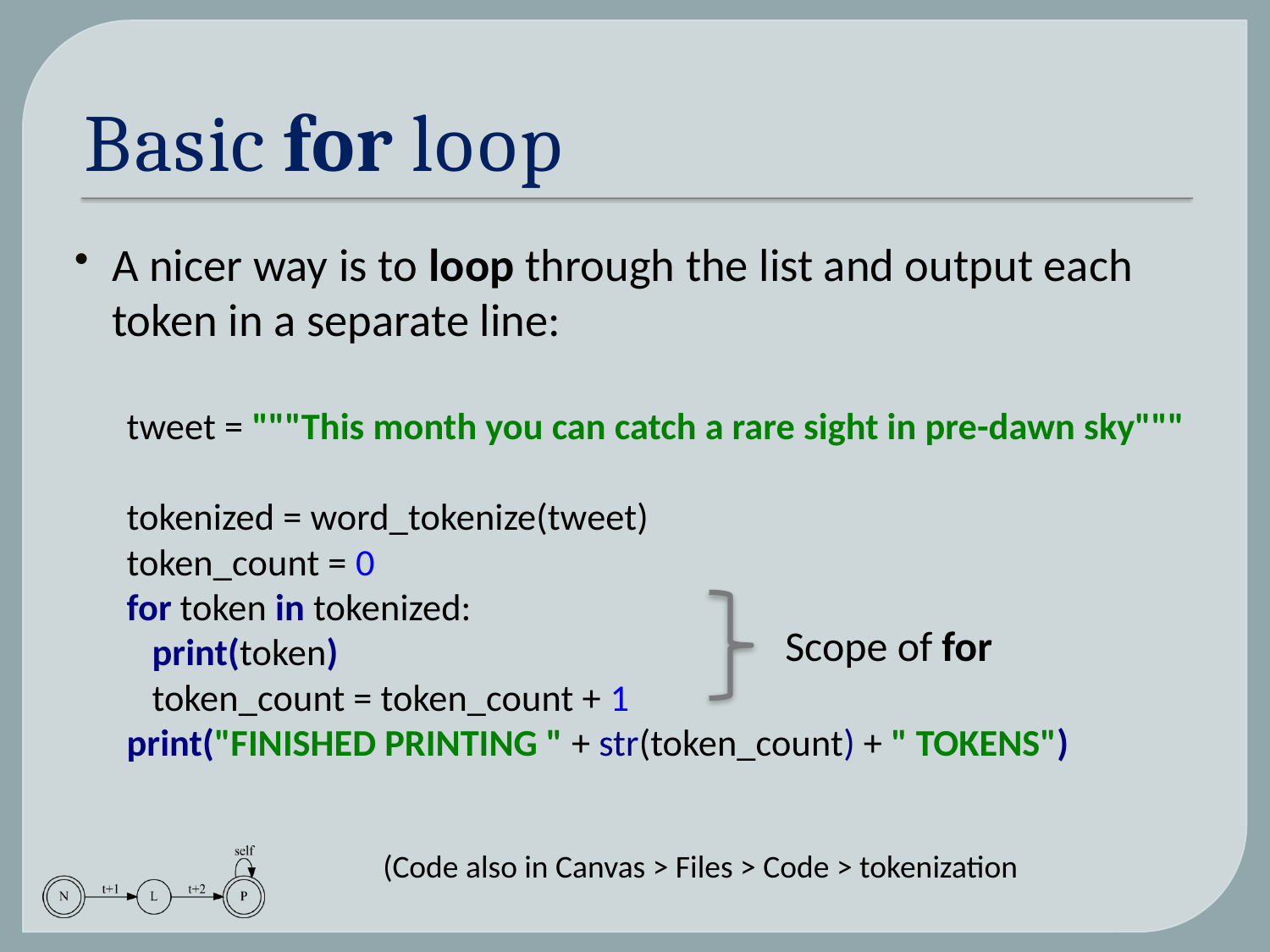

# Basic for loop
A nicer way is to loop through the list and output each token in a separate line:

tweet = """This month you can catch a rare sight in pre-dawn sky"""
tokenized = word_tokenize(tweet)
token_count = 0
for token in tokenized:
   print(token)
   token_count = token_count + 1
print("FINISHED PRINTING " + str(token_count) + " TOKENS")

Scope of for
(Code also in Canvas > Files > Code > tokenization